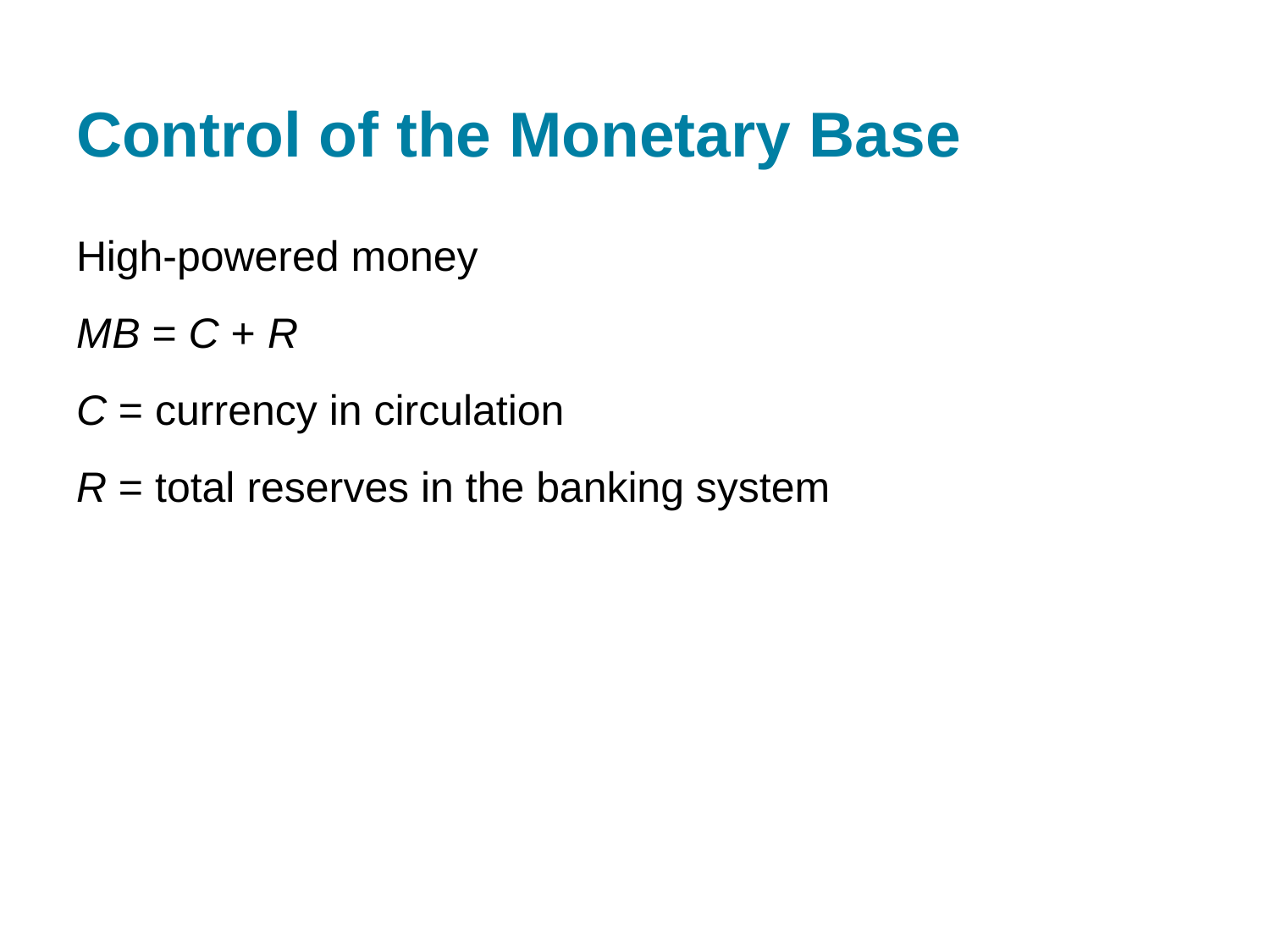

# Control of the Monetary Base
High-powered money
M B = C + R
C = currency in circulation
R = total reserves in the banking system